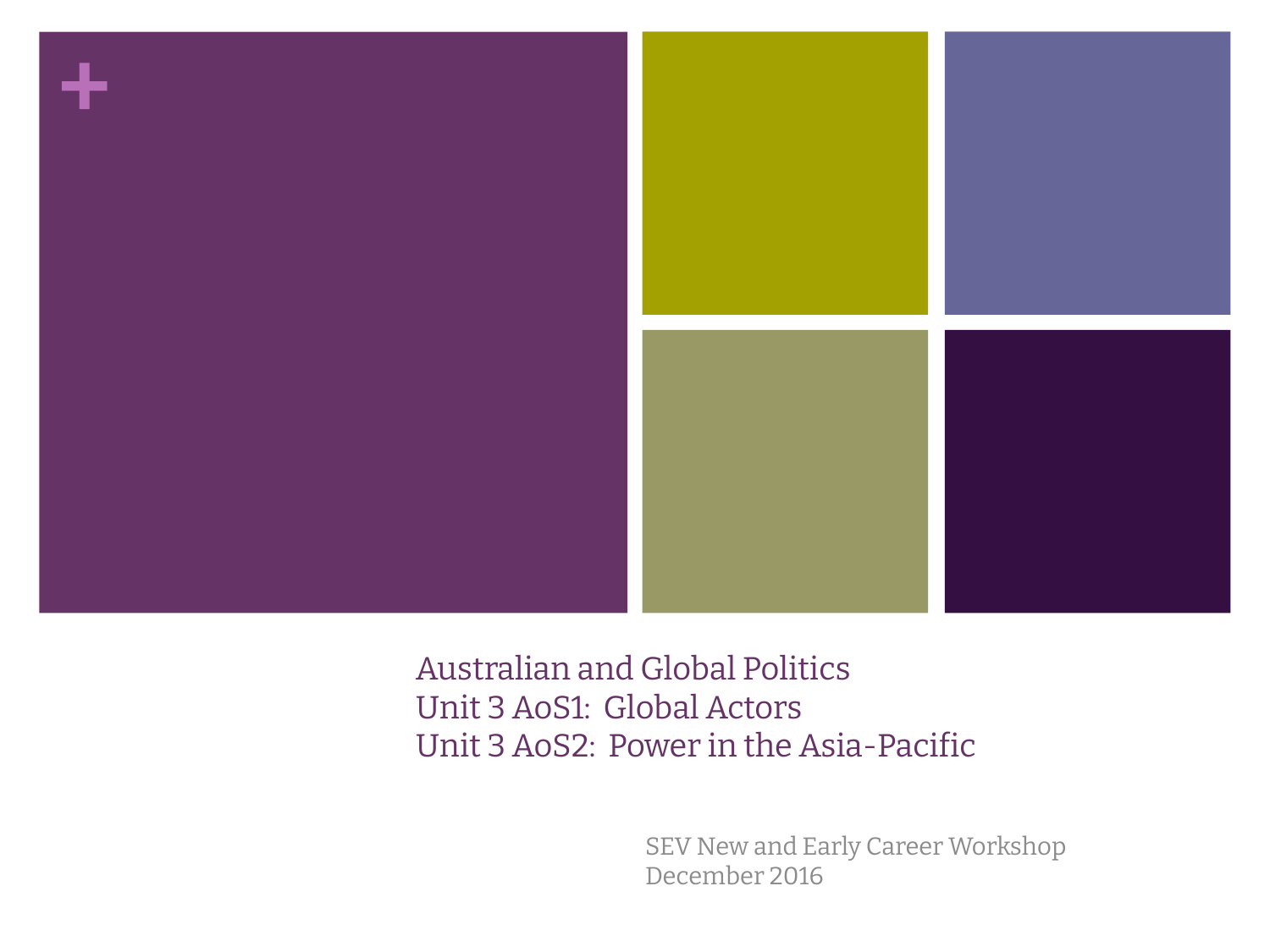

# Australian and Global Politics Unit 3 AoS1:  Global Actors Unit 3 AoS2:  Power in the Asia-Pacific
SEV New and Early Career Workshop December 2016